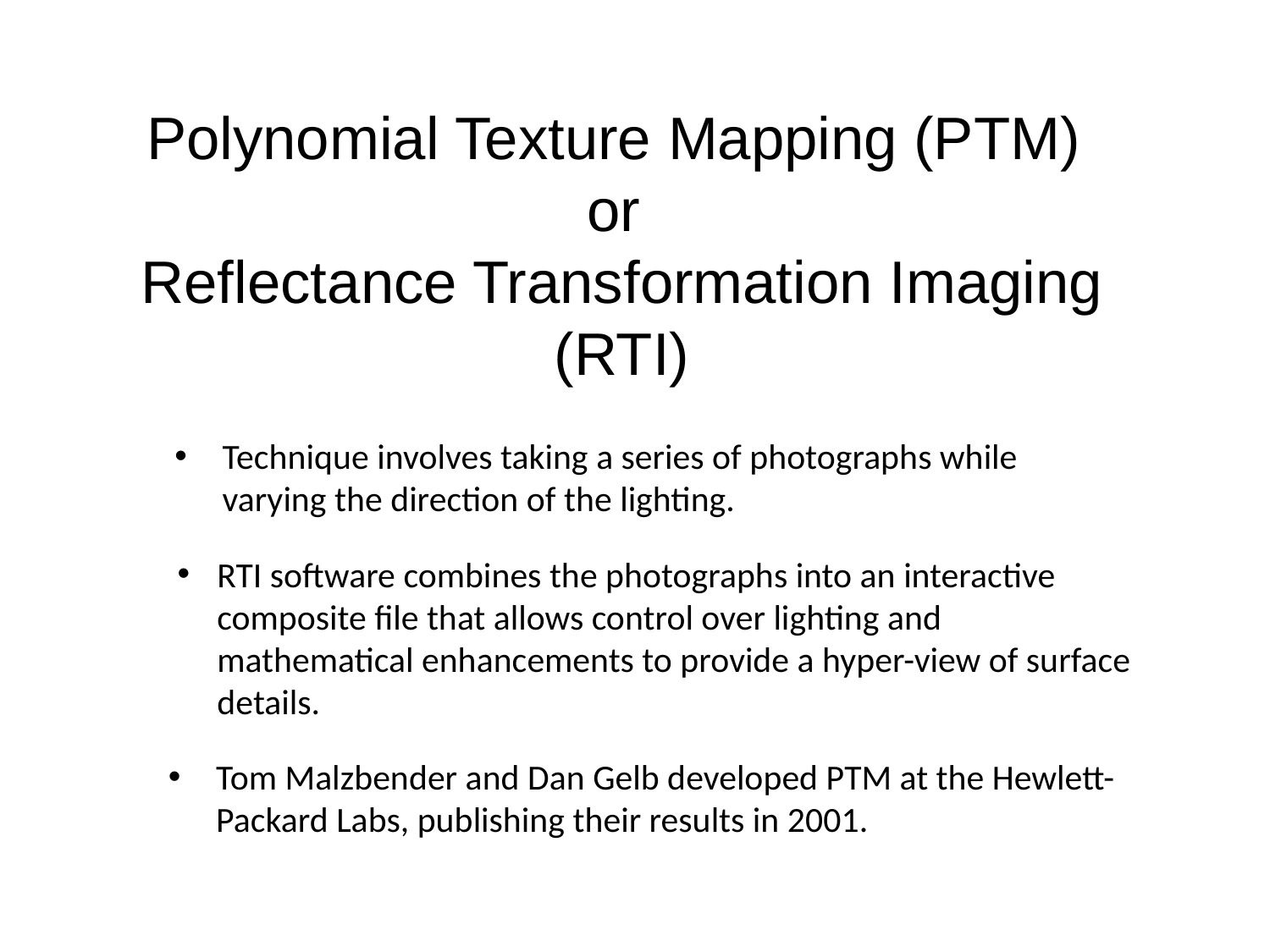

# Polynomial Texture Mapping (PTM) or Reflectance Transformation Imaging (RTI)
Technique involves taking a series of photographs while varying the direction of the lighting.

RTI software combines the photographs into an interactive composite file that allows control over lighting and mathematical enhancements to provide a hyper-view of surface details.
Tom Malzbender and Dan Gelb developed PTM at the Hewlett-Packard Labs, publishing their results in 2001.